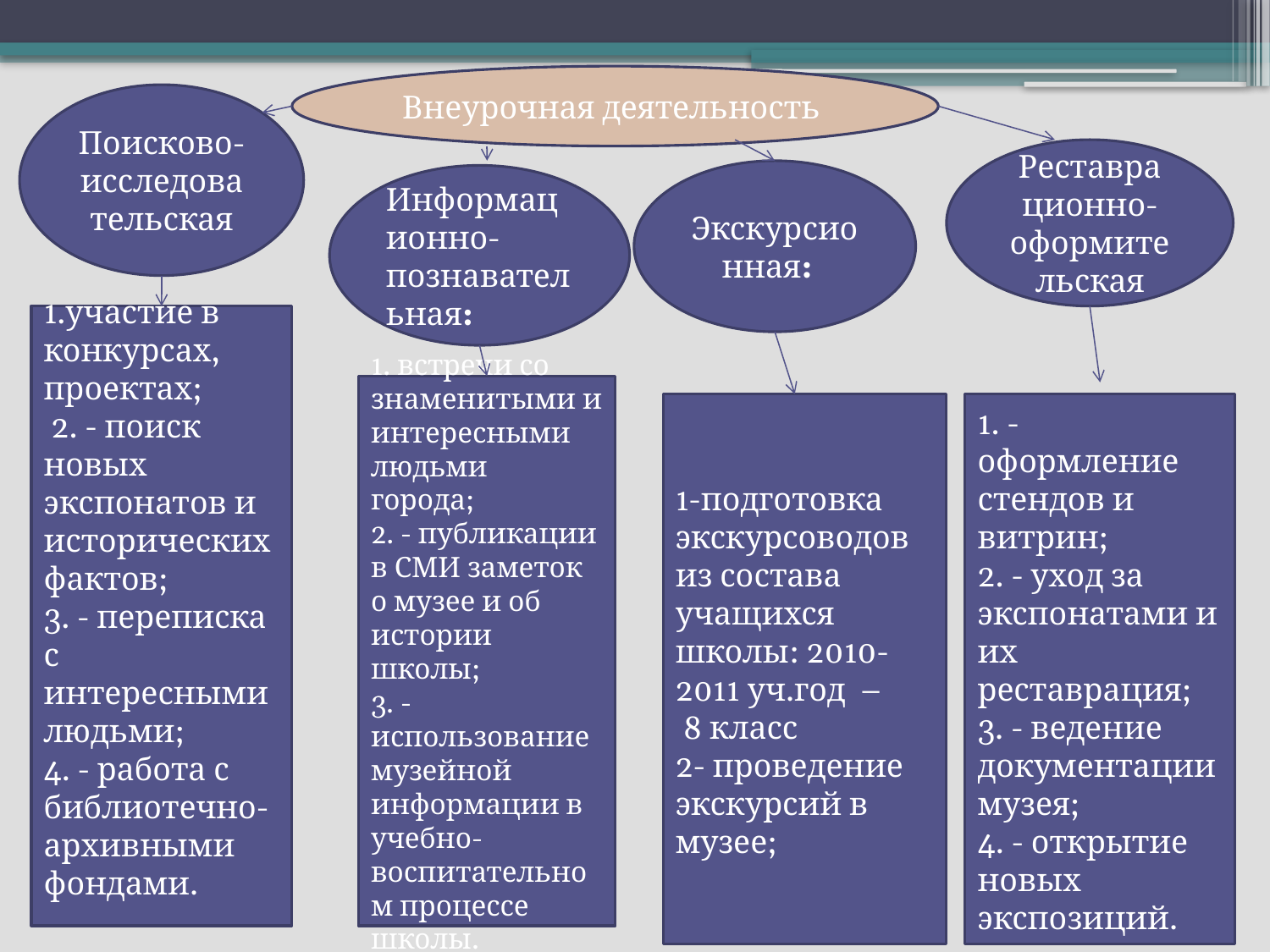

Внеурочная деятельность
Поисково-исследовательская
Реставра
ционно-оформительская
Экскурсионная:
Информационно-познавательная:
1.участие в конкурсах, проектах;
 2. - поиск новых экспонатов и исторических фактов;
3. - переписка с интересными людьми;
4. - работа с библиотечно-архивными фондами.

1. встречи со знаменитыми и интересными людьми  города;
2. - публикации в СМИ заметок о музее и об истории  школы;
3. - использование музейной информации в учебно-воспитательном процессе школы.
1-подготовка экскурсоводов из состава учащихся школы: 2010-2011 уч.год  –
 8 класс
2- проведение экскурсий в музее;
1. - оформление стендов и витрин;
2. - уход за экспонатами и их реставрация;
3. - ведение документации музея;
4. - открытие новых экспозиций.